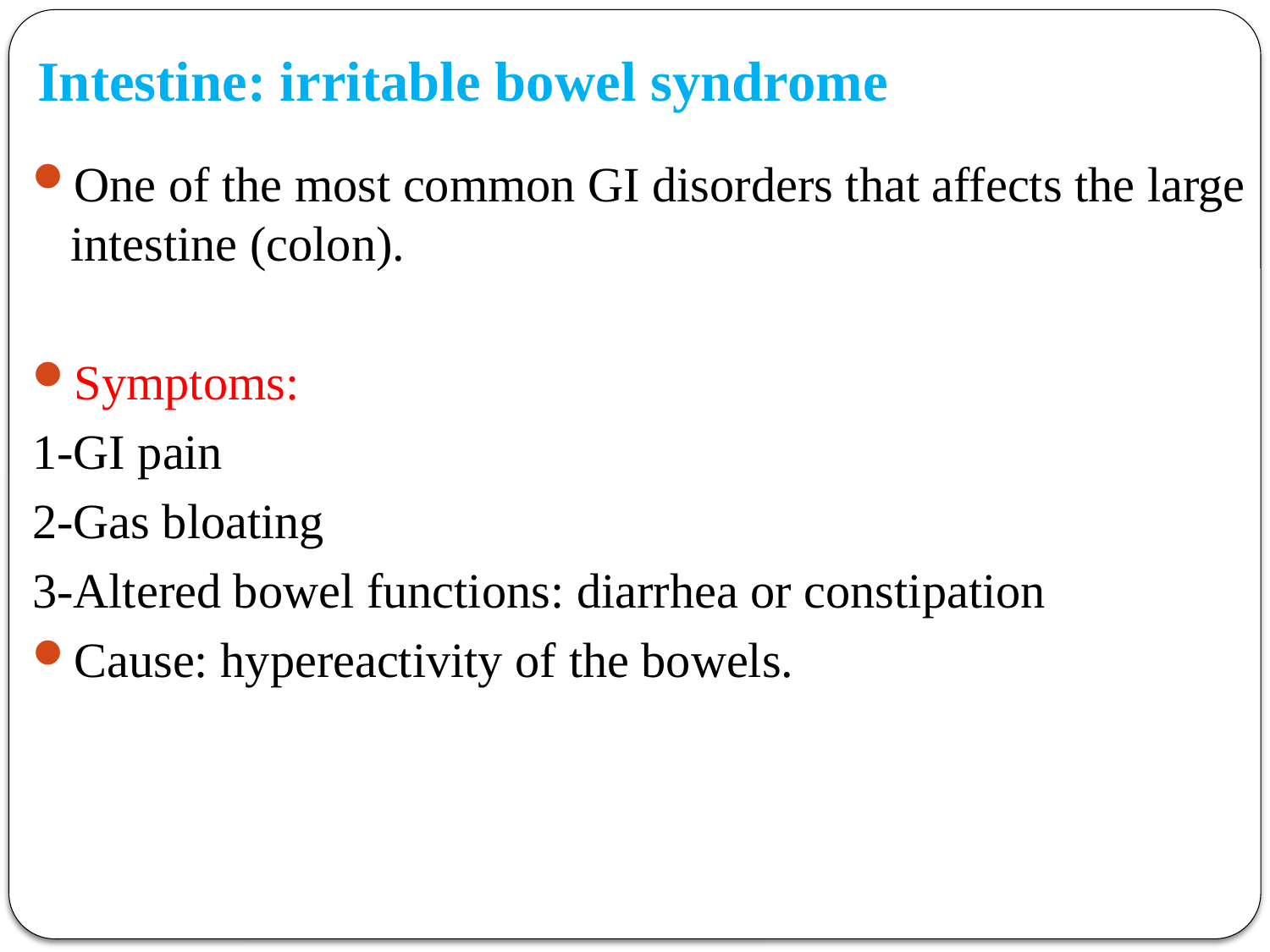

# Intestine: irritable bowel syndrome
One of the most common GI disorders that affects the large intestine (colon).

Symptoms:
1-GI pain
2-Gas bloating
3-Altered bowel functions: diarrhea or constipation
Cause: hypereactivity of the bowels.